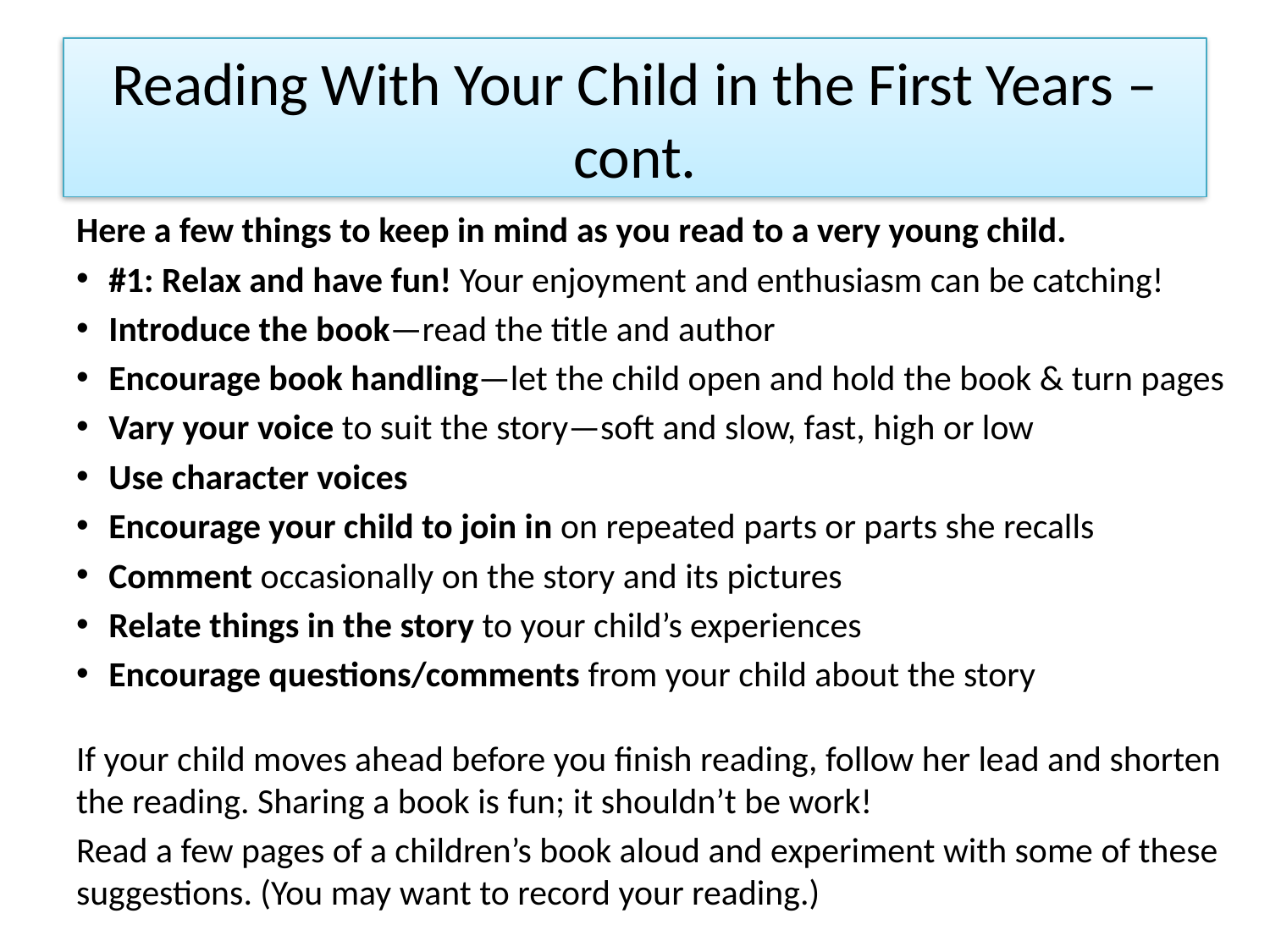

# Reading With Your Child in the First Years – cont.
Here a few things to keep in mind as you read to a very young child.
#1: Relax and have fun! Your enjoyment and enthusiasm can be catching!
Introduce the book—read the title and author
Encourage book handling—let the child open and hold the book & turn pages
Vary your voice to suit the story—soft and slow, fast, high or low
Use character voices
Encourage your child to join in on repeated parts or parts she recalls
Comment occasionally on the story and its pictures
Relate things in the story to your child’s experiences
Encourage questions/comments from your child about the story

If your child moves ahead before you finish reading, follow her lead and shorten the reading. Sharing a book is fun; it shouldn’t be work!
Read a few pages of a children’s book aloud and experiment with some of these suggestions. (You may want to record your reading.)